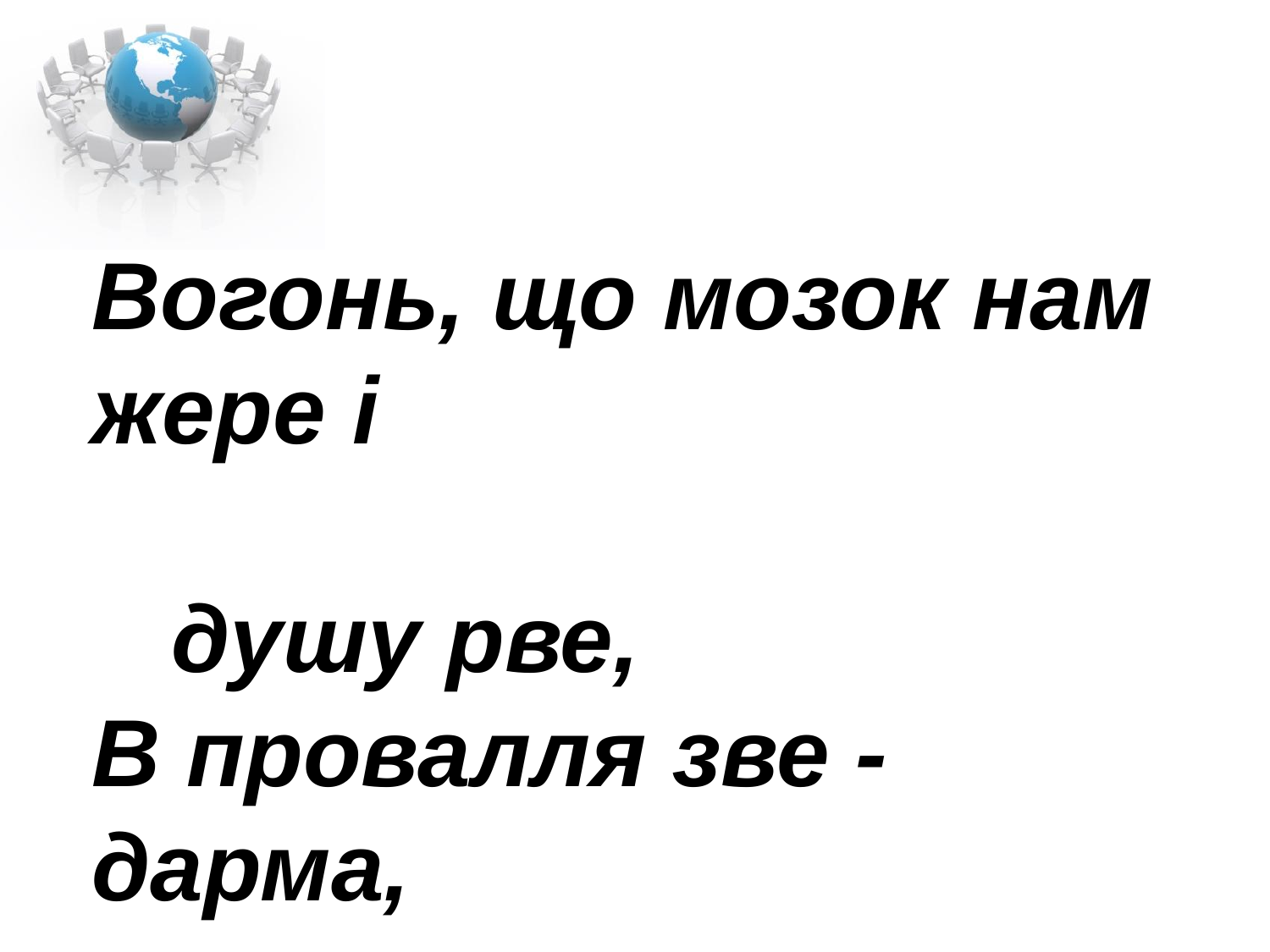

Вогонь, що мозок нам жере і
                                             душу рве,
В провалля зве - дарма,
                   пекельне чи небесне, -
У глиб Незнаного, щоб осягти
                                                 нове.